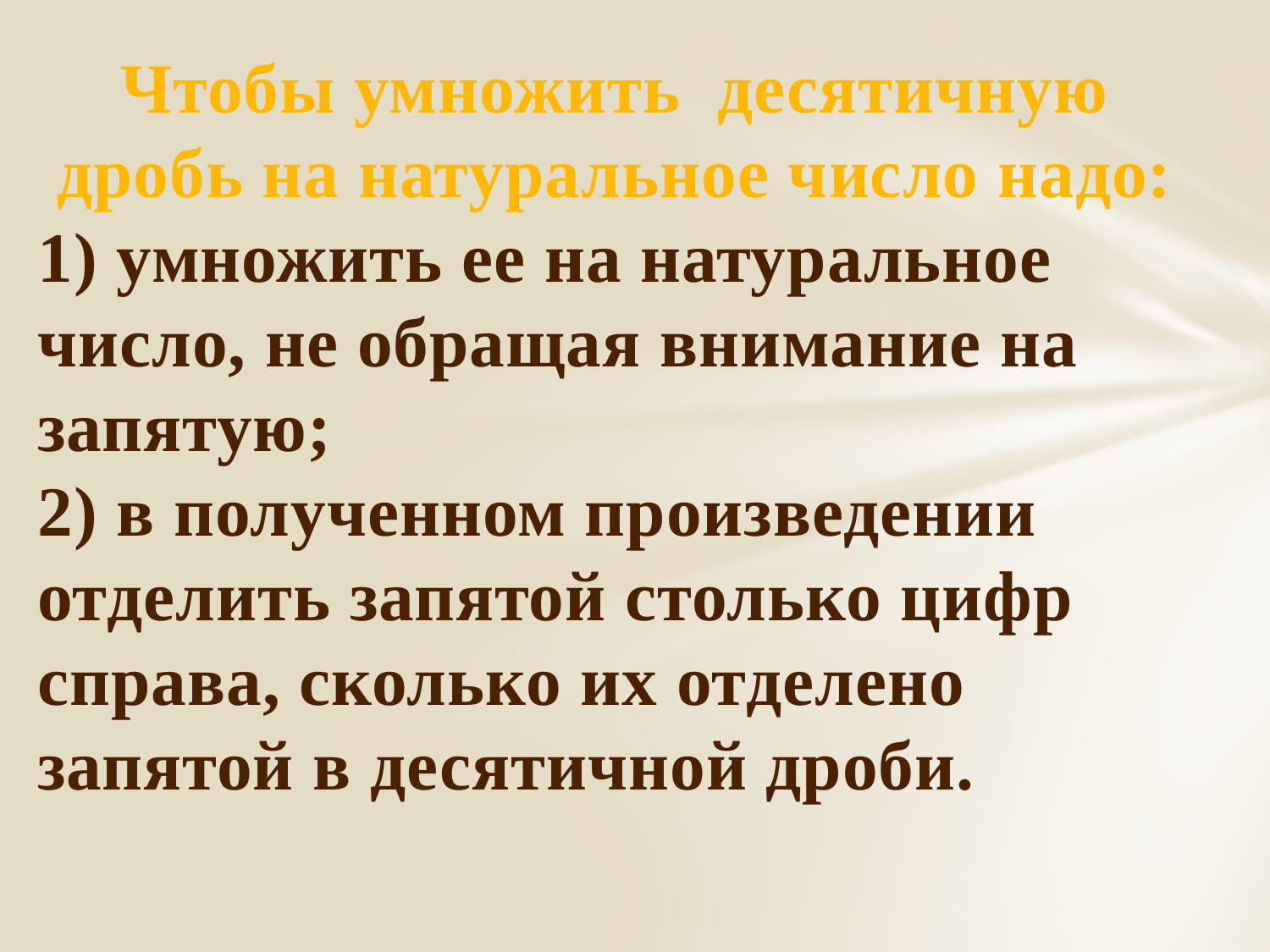

Чтобы умножить  десятичную дробь на натуральное число надо:
1) умножить ее на натуральное число, не обращая внимание на запятую;
2) в полученном произведении отделить запятой столько цифр справа, сколько их отделено запятой в десятичной дроби.